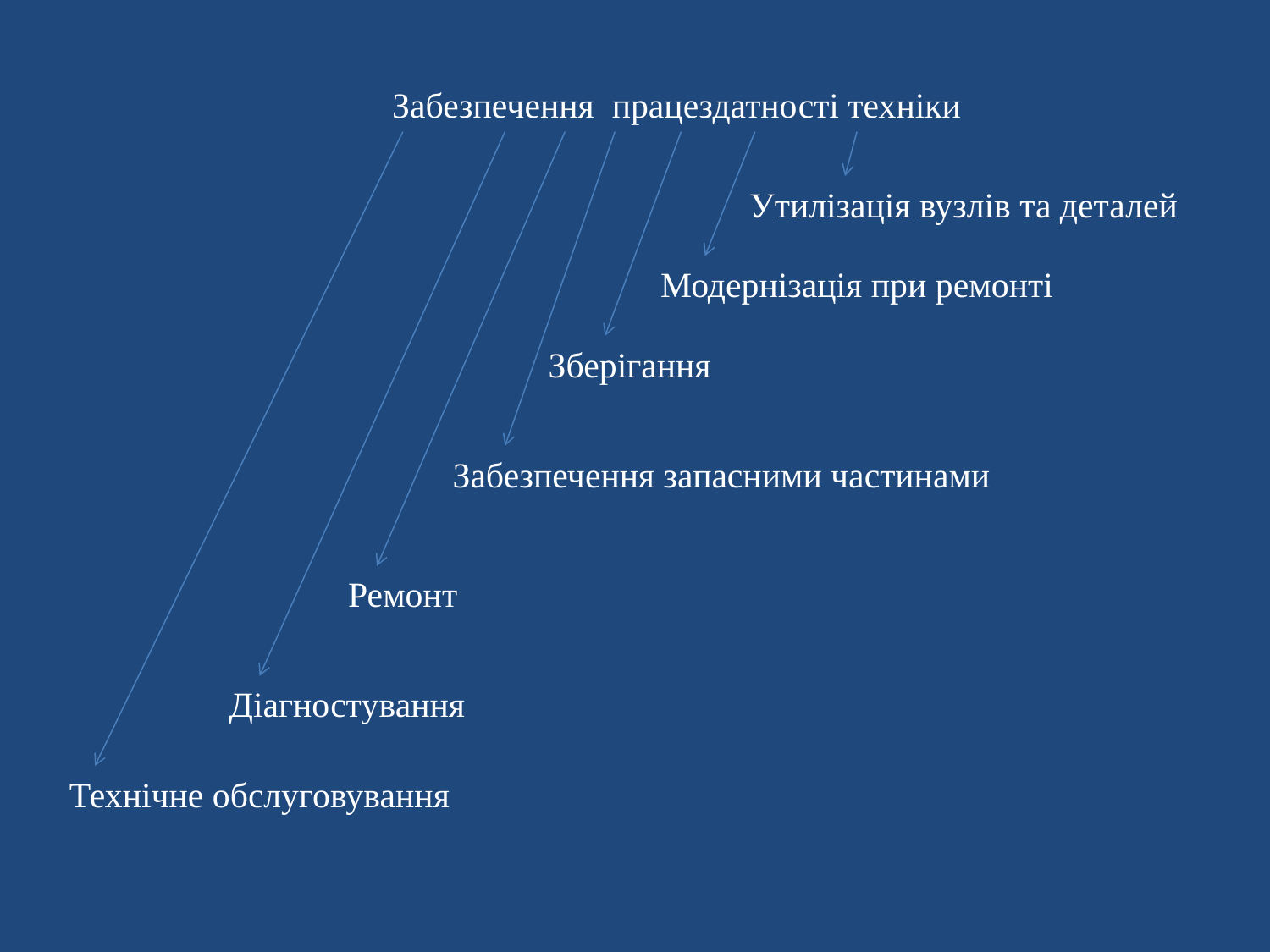

Забезпечення  працездатності техніки
Утилізація вузлів та деталей
Модернізація при ремонті
Зберігання
Забезпечення запасними частинами
Ремонт
Діагностування
Технічне обслуговування